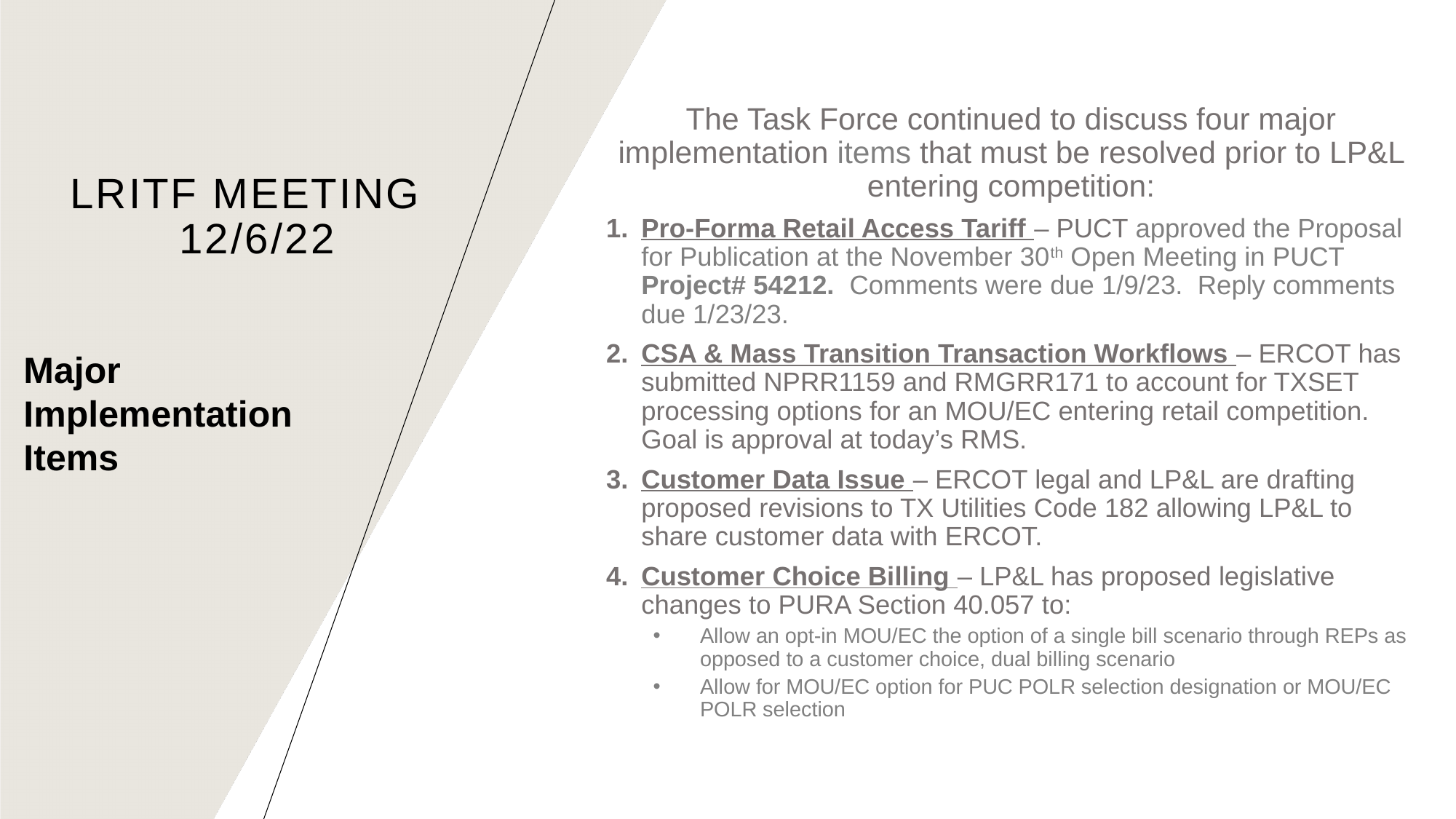

# LRITF Meeting 12/6/22
The Task Force continued to discuss four major implementation items that must be resolved prior to LP&L entering competition:
Pro-Forma Retail Access Tariff – PUCT approved the Proposal for Publication at the November 30th Open Meeting in PUCT Project# 54212.  Comments were due 1/9/23.  Reply comments due 1/23/23.
CSA & Mass Transition Transaction Workflows – ERCOT has submitted NPRR1159 and RMGRR171 to account for TXSET processing options for an MOU/EC entering retail competition.  Goal is approval at today’s RMS.
Customer Data Issue – ERCOT legal and LP&L are drafting proposed revisions to TX Utilities Code 182 allowing LP&L to share customer data with ERCOT.
Customer Choice Billing – LP&L has proposed legislative changes to PURA Section 40.057 to:
Allow an opt-in MOU/EC the option of a single bill scenario through REPs as opposed to a customer choice, dual billing scenario
Allow for MOU/EC option for PUC POLR selection designation or MOU/EC POLR selection
Major Implementation Items